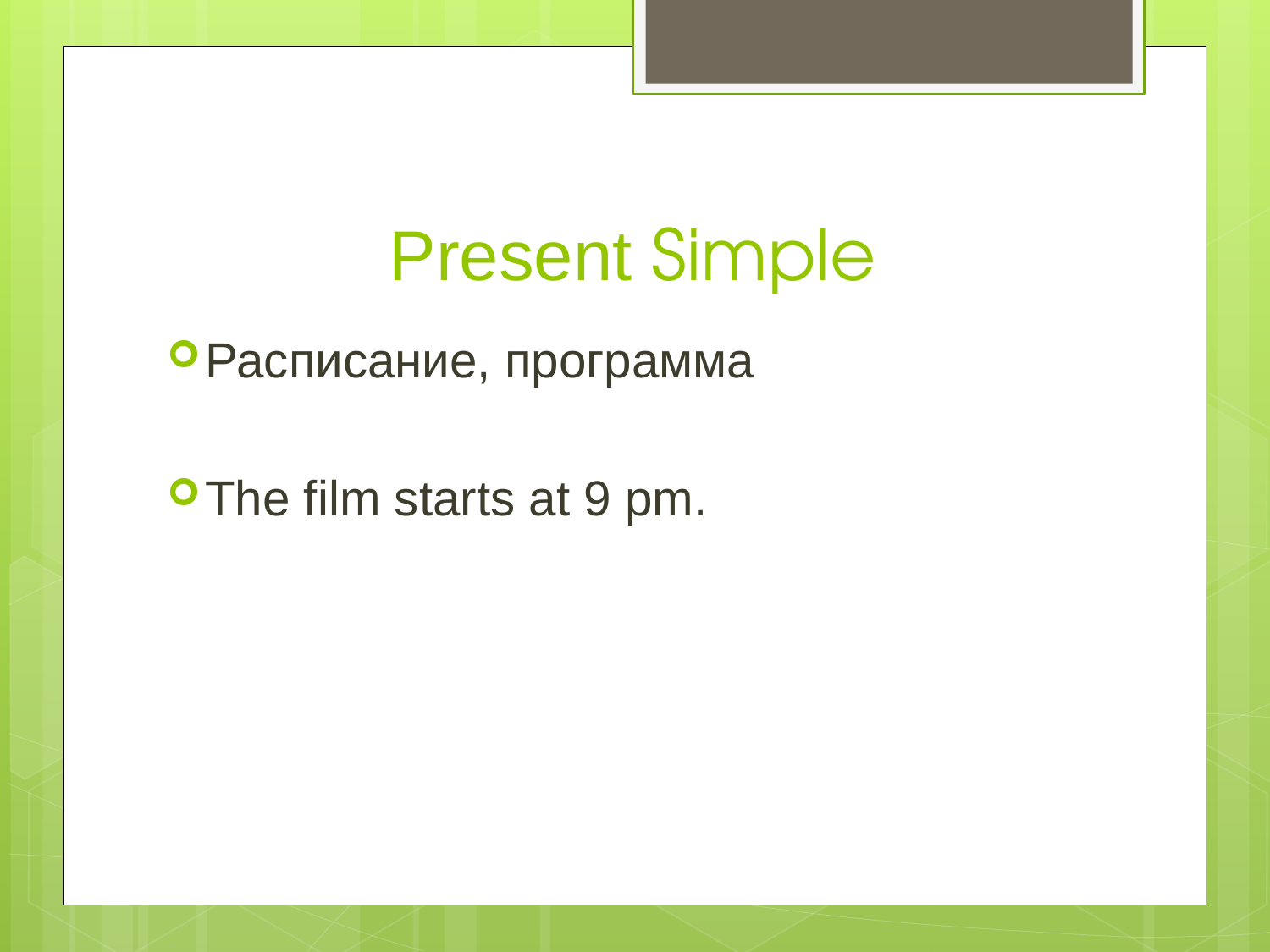

# Present Simple
Расписание, программа

The film starts at 9 pm.